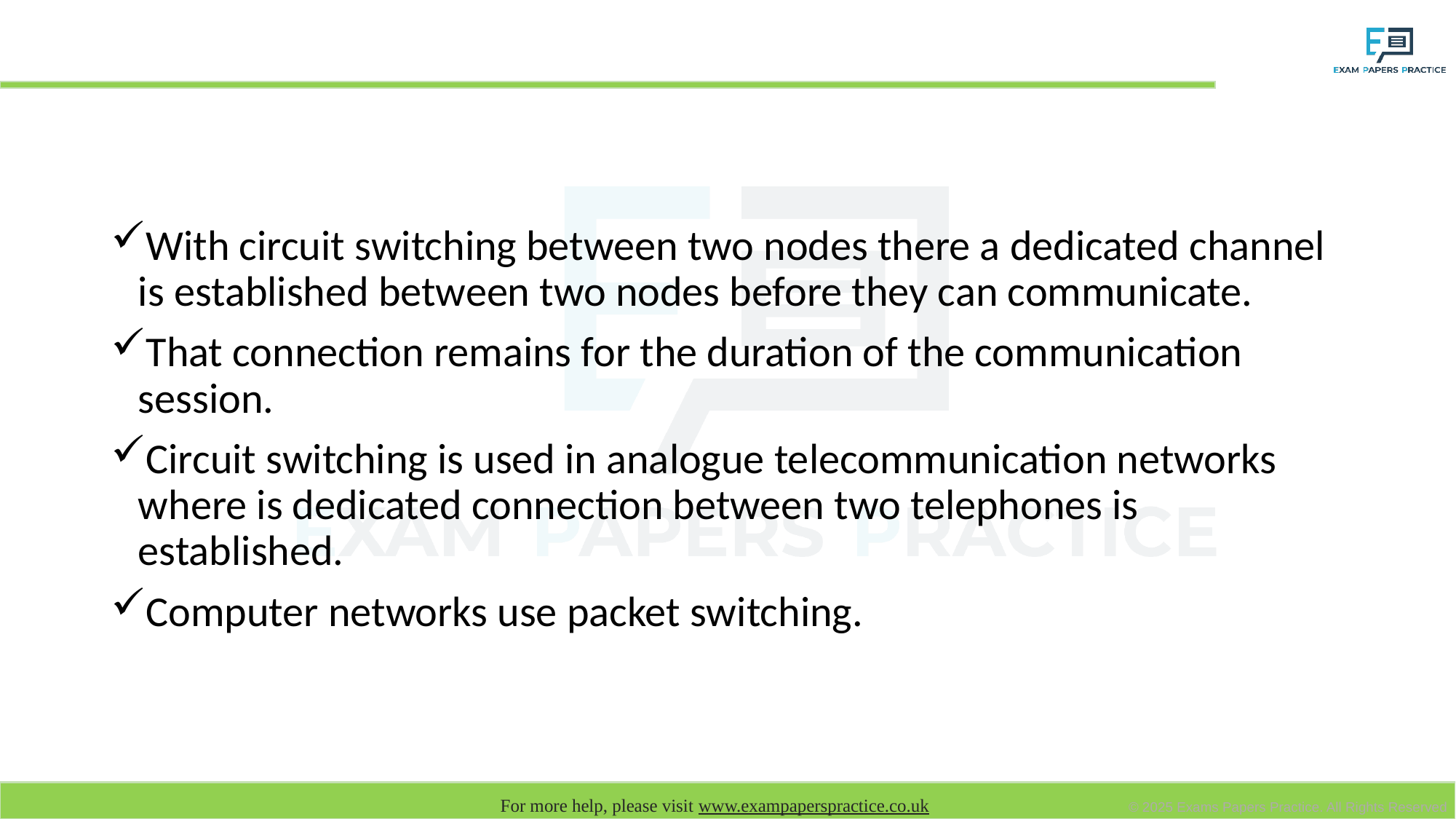

# Circuit switching
With circuit switching between two nodes there a dedicated channel is established between two nodes before they can communicate.
That connection remains for the duration of the communication session.
Circuit switching is used in analogue telecommunication networks where is dedicated connection between two telephones is established.
Computer networks use packet switching.